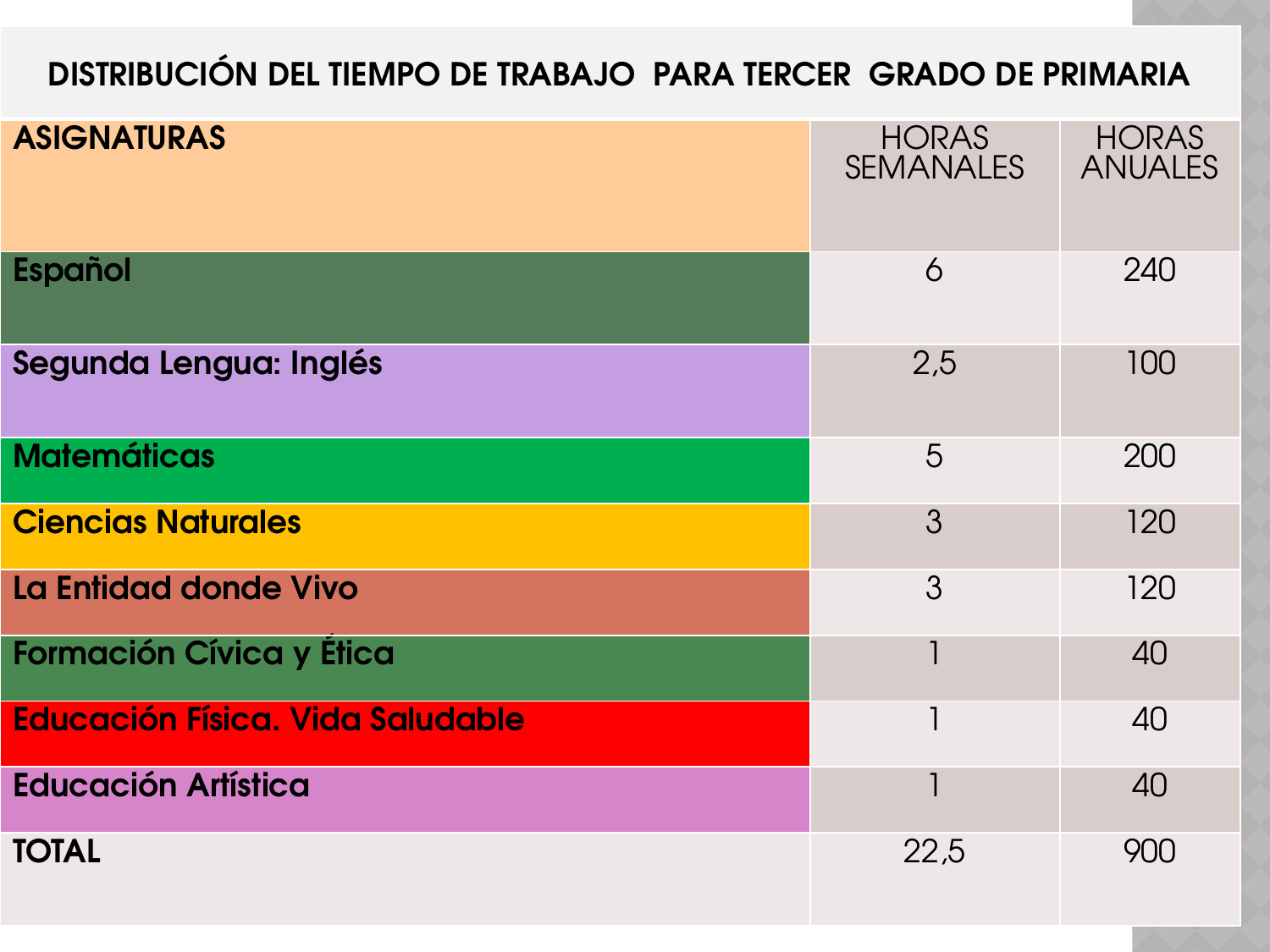

| DISTRIBUCIÓN DEL TIEMPO DE TRABAJO PARA TERCER GRADO DE PRIMARIA |  |  |
| --- | --- | --- |
| ASIGNATURAS | HORAS SEMANALES | HORAS ANUALES |
| Español | 6 | 240 |
| Segunda Lengua: Inglés | 2,5 | 100 |
| Matemáticas | 5 | 200 |
| Ciencias Naturales | 3 | 120 |
| La Entidad donde Vivo | 3 | 120 |
| Formación Cívica y Ética | 1 | 40 |
| Educación Física. Vida Saludable | 1 | 40 |
| Educación Artística | 1 | 40 |
| TOTAL | 22,5 | 900 |